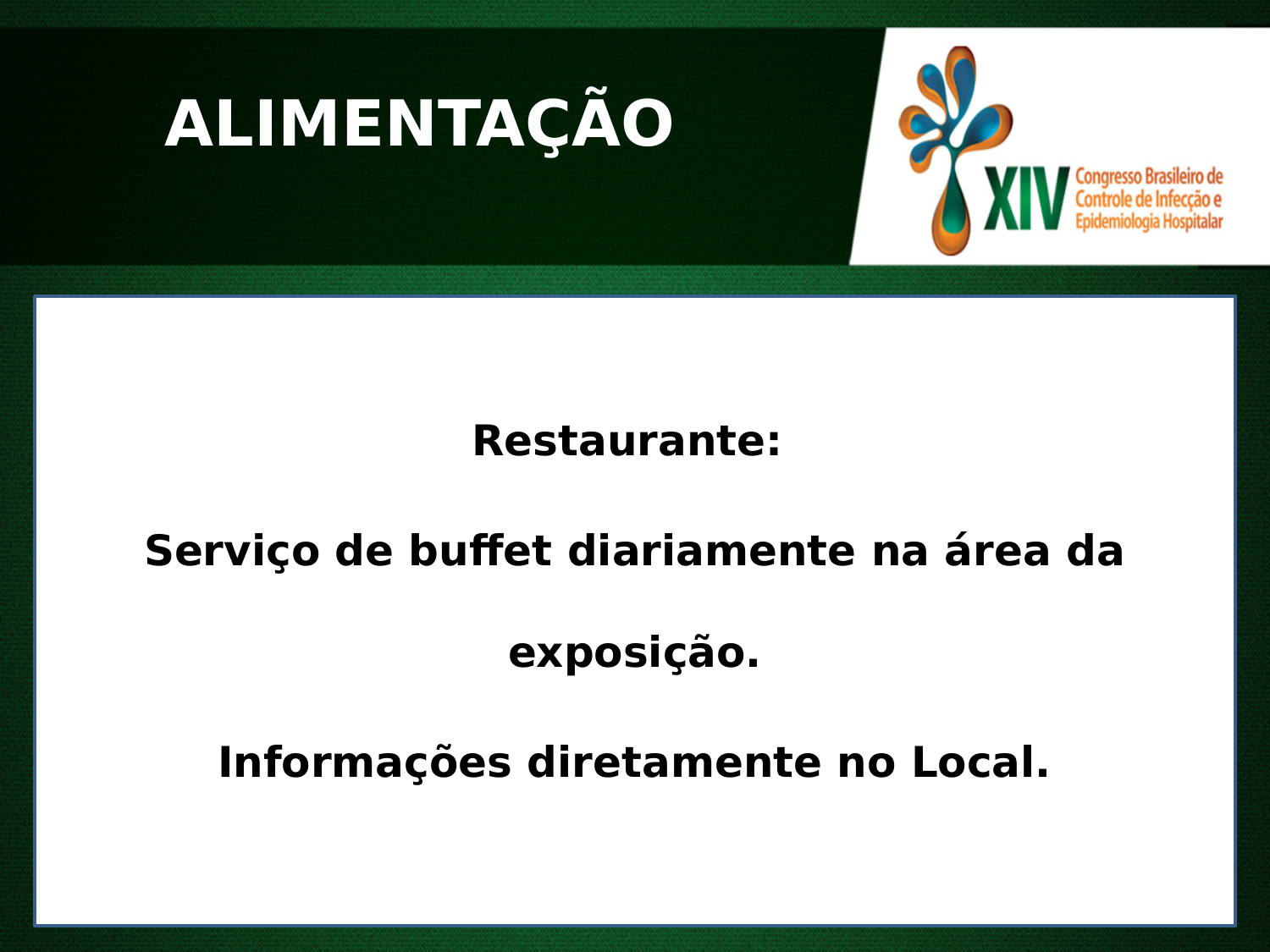

ALIMENTAÇÃO

Restaurante:
Serviço de buffet diariamente na área da exposição.
Informações diretamente no Local.